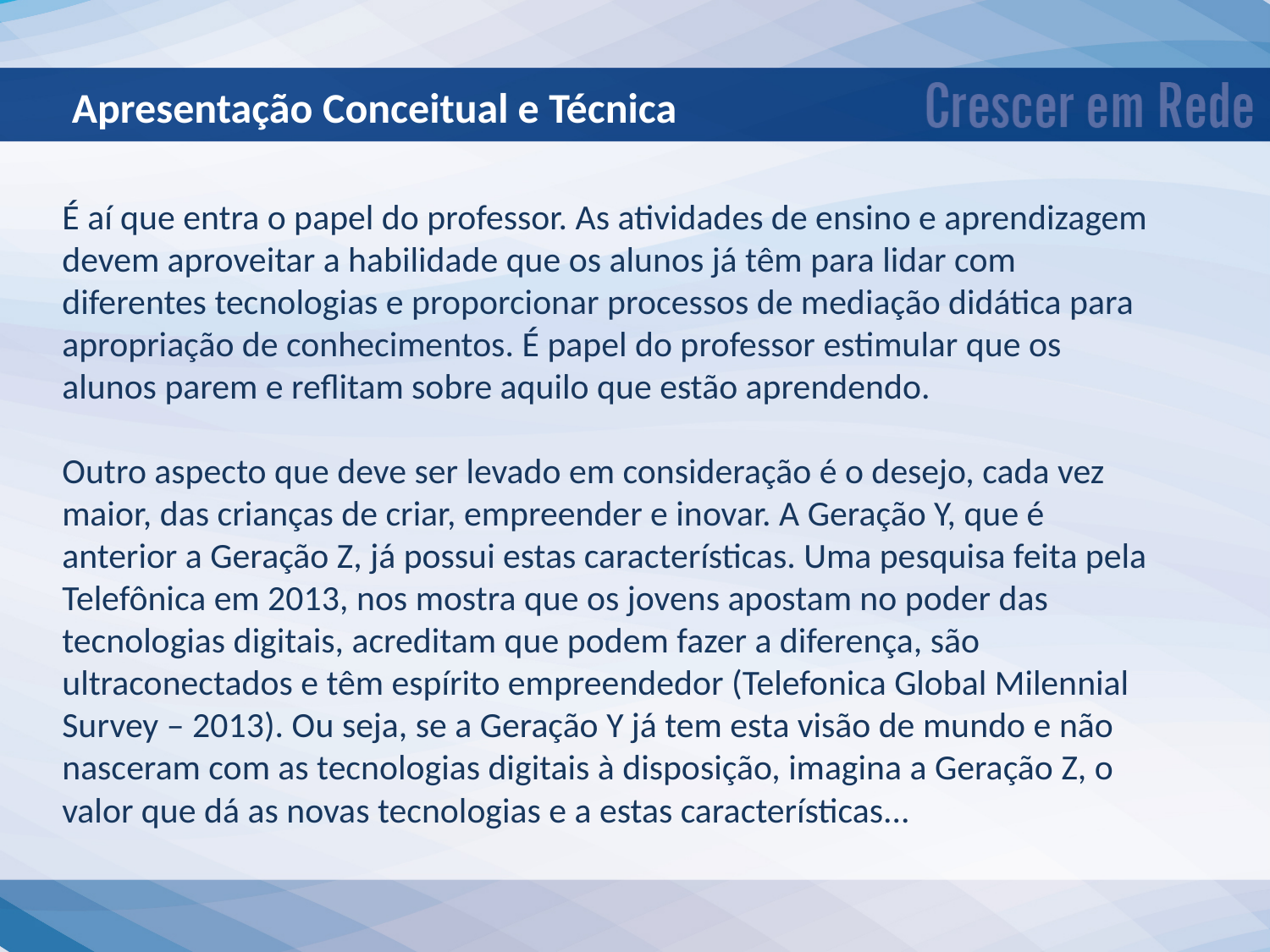

Apresentação Conceitual e Técnica
É aí que entra o papel do professor. As atividades de ensino e aprendizagem devem aproveitar a habilidade que os alunos já têm para lidar com diferentes tecnologias e proporcionar processos de mediação didática para apropriação de conhecimentos. É papel do professor estimular que os alunos parem e reflitam sobre aquilo que estão aprendendo.

Outro aspecto que deve ser levado em consideração é o desejo, cada vez maior, das crianças de criar, empreender e inovar. A Geração Y, que é anterior a Geração Z, já possui estas características. Uma pesquisa feita pela Telefônica em 2013, nos mostra que os jovens apostam no poder das tecnologias digitais, acreditam que podem fazer a diferença, são ultraconectados e têm espírito empreendedor (Telefonica Global Milennial Survey – 2013). Ou seja, se a Geração Y já tem esta visão de mundo e não nasceram com as tecnologias digitais à disposição, imagina a Geração Z, o valor que dá as novas tecnologias e a estas características...